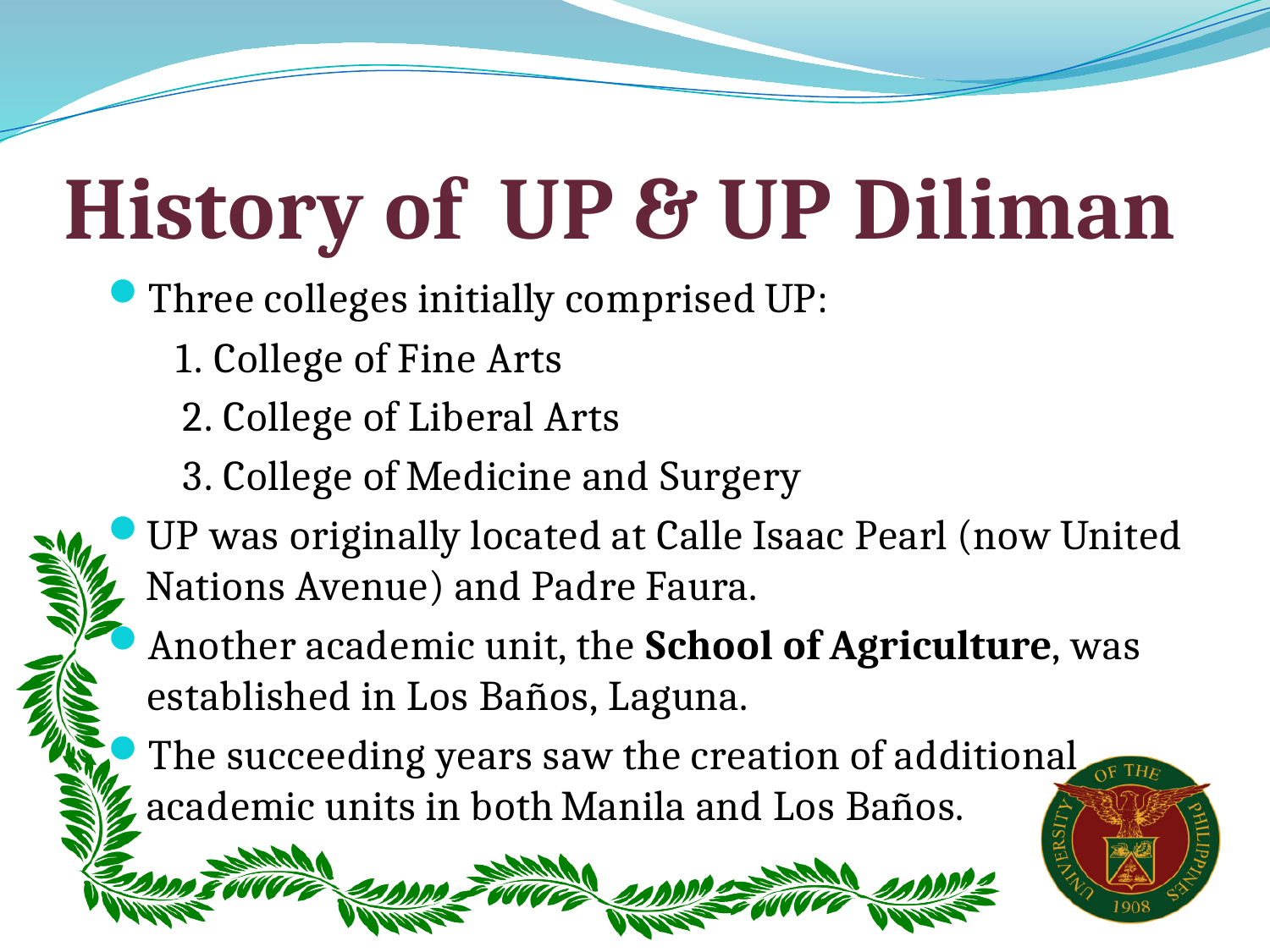

# History of  UP & UP Diliman
Three colleges initially comprised UP:
	1. College of Fine Arts
	 2. College of Liberal Arts
	 3. College of Medicine and Surgery
UP was originally located at Calle Isaac Pearl (now United Nations Avenue) and Padre Faura.
Another academic unit, the School of Agriculture, was established in Los Baños, Laguna.
The succeeding years saw the creation of additional academic units in both Manila and Los Baños.